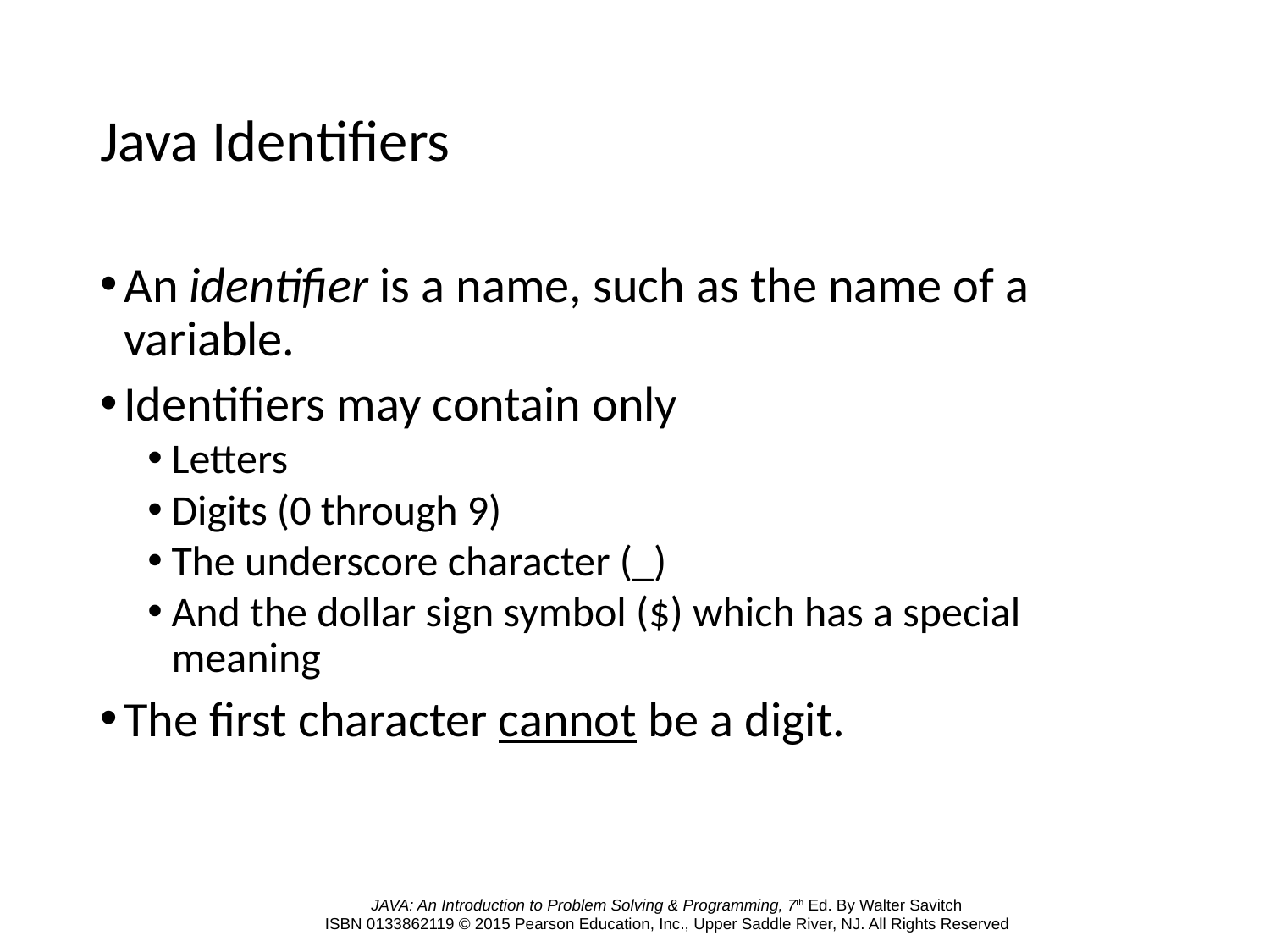

# Java Identifiers
An identifier is a name, such as the name of a variable.
Identifiers may contain only
Letters
Digits (0 through 9)
The underscore character (_)
And the dollar sign symbol ($) which has a special meaning
The first character cannot be a digit.